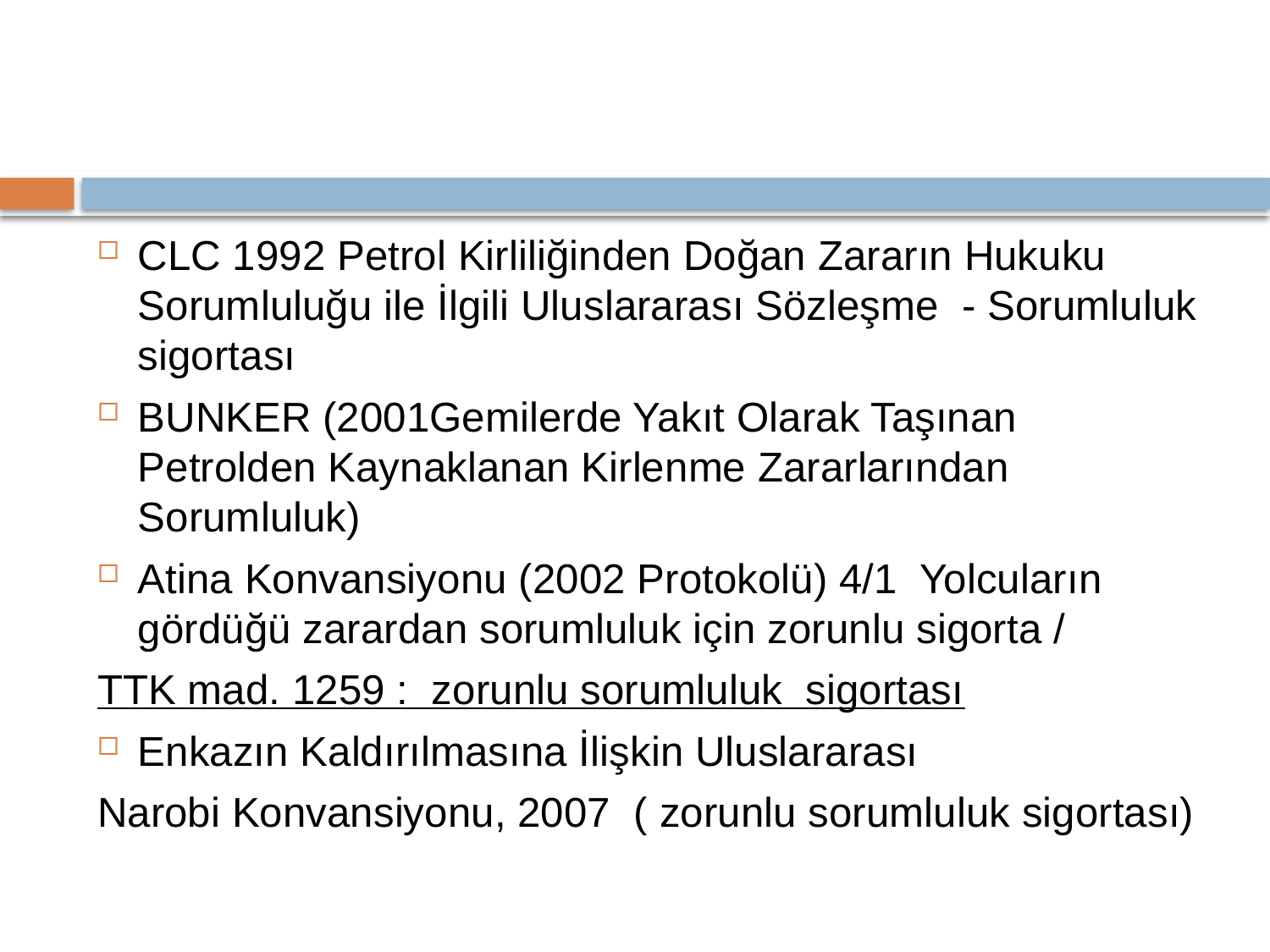

CLC 1992 Petrol Kirliliğinden Doğan Zararın Hukuku Sorumluluğu ile İlgili Uluslararası Sözleşme  - Sorumluluk sigortası
BUNKER (2001Gemilerde Yakıt Olarak Taşınan Petrolden Kaynaklanan Kirlenme Zararlarından Sorumluluk)
Atina Konvansiyonu (2002 Protokolü) 4/1  Yolcuların gördüğü zarardan sorumluluk için zorunlu sigorta /
TTK mad. 1259 :  zorunlu sorumluluk  sigortası
Enkazın Kaldırılmasına İlişkin Uluslararası
Narobi Konvansiyonu, 2007  ( zorunlu sorumluluk sigortası)